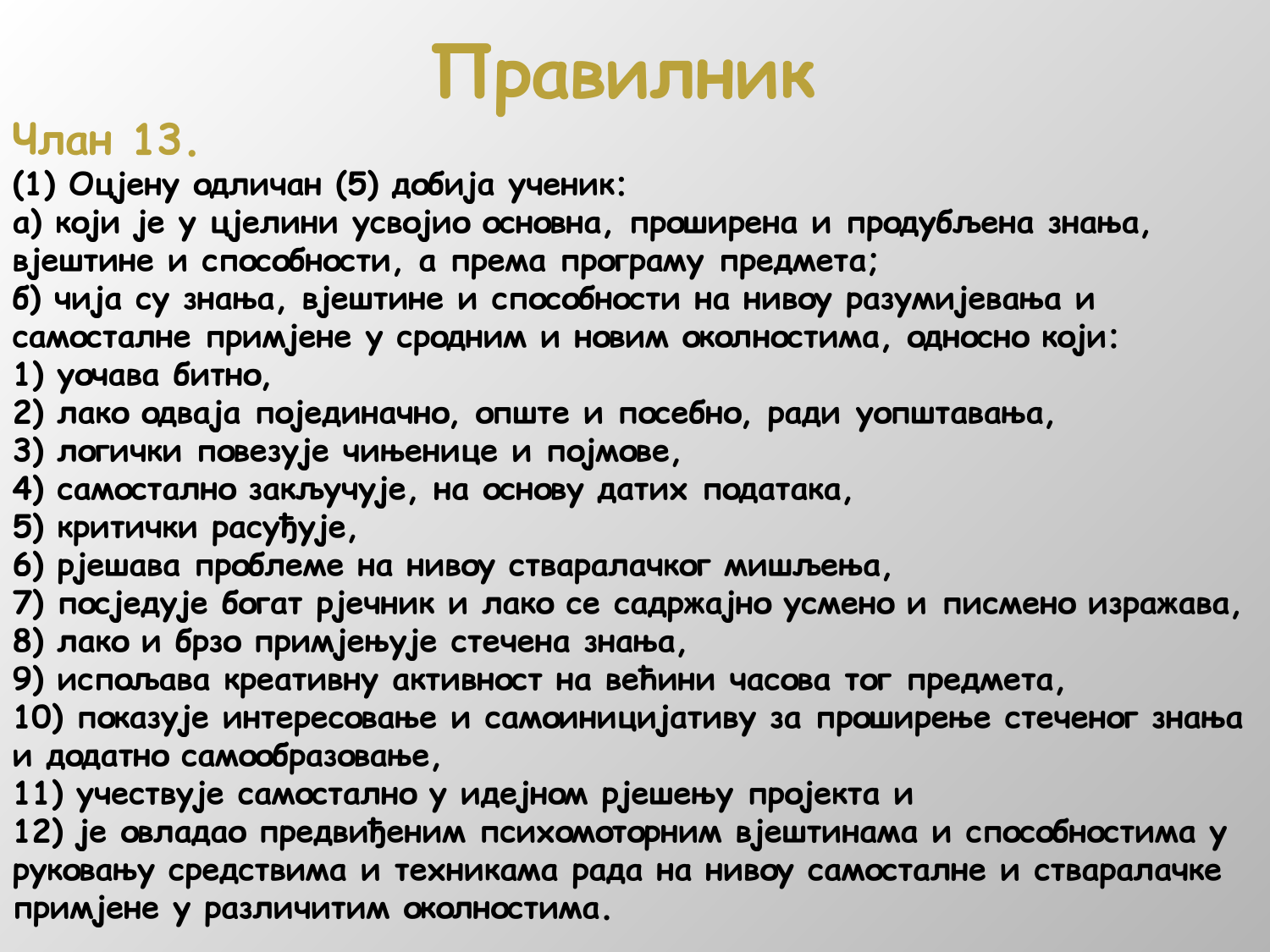

# Правилник Члан 13. (1) Оцјену одличан (5) добија ученик: а) који је у цјелини усвојио основна, проширена и продубљена знања, вјештине и способности, а према програму предмета; б) чија су знања, вјештине и способности на нивоу разумијевања и самосталне примјене у сродним и новим околностима, односно који: 1) уочава битно, 2) лако одваја појединачно, опште и посебно, ради уопштавања, 3) логички повезује чињенице и појмове, 4) самостално закључује, на основу датих података, 5) критички расуђује, 6) рјешава проблеме на нивоу стваралачког мишљења, 7) посједује богат рјечник и лако се садржајно усмено и писмено изражава, 8) лако и брзо примјењује стечена знања, 9) испољава креативну активност на већини часова тог предмета, 10) показује интересовање и самоиницијативу за проширење стеченог знања и додатно самообразовање, 11) учествује самостално у идејном рјешењу пројекта и 12) је овладао предвиђеним психомоторним вјештинама и способностима у руковању средствима и техникама рада на нивоу самосталне и стваралачке примјене у различитим околностима.